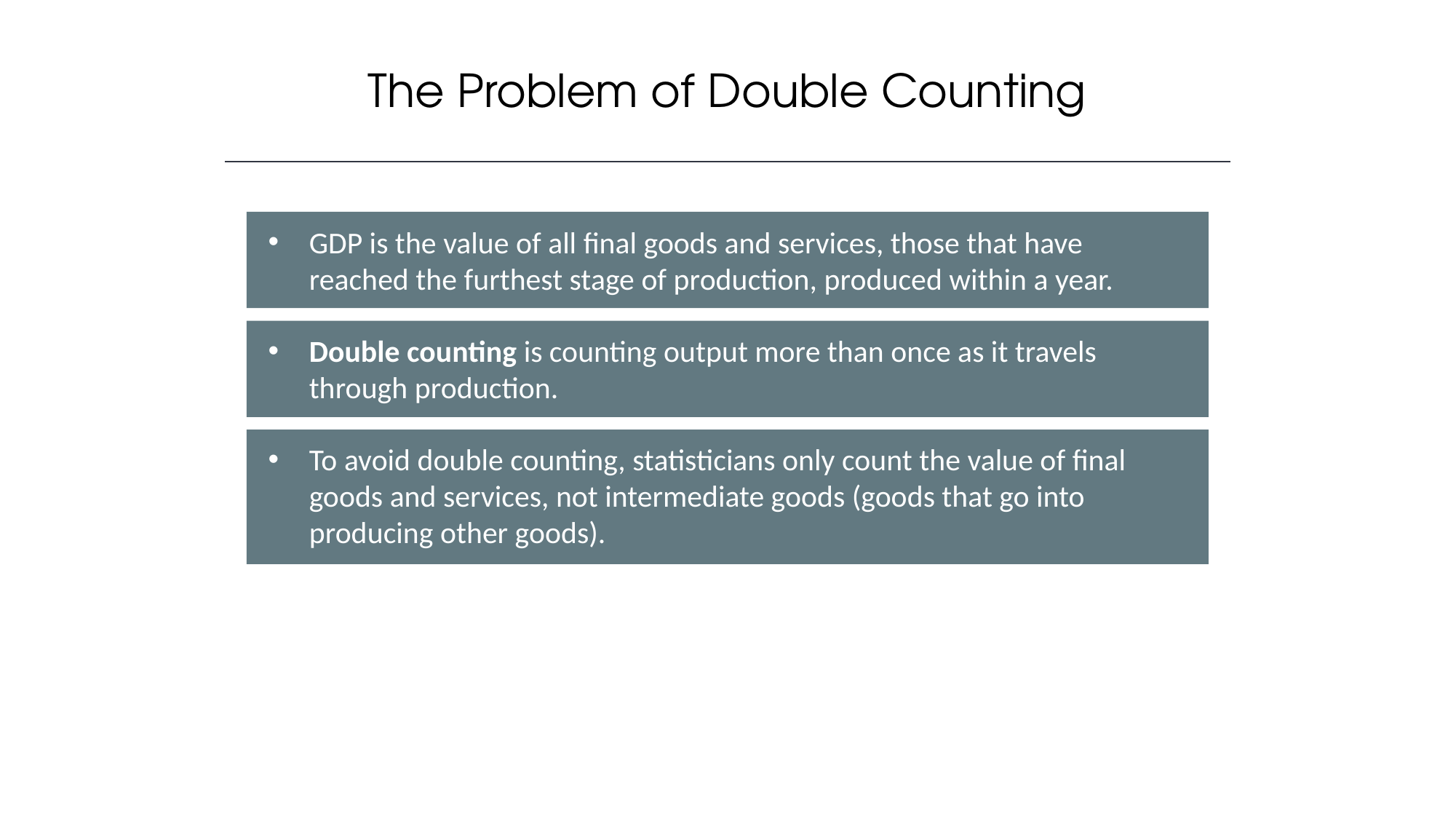

The Problem of Double Counting

GDP is the value of all final goods and services, those that have reached the furthest stage of production, produced within a year.

Double counting is counting output more than once as it travels through production.

To avoid double counting, statisticians only count the value of final goods and services, not intermediate goods (goods that go into producing other goods).